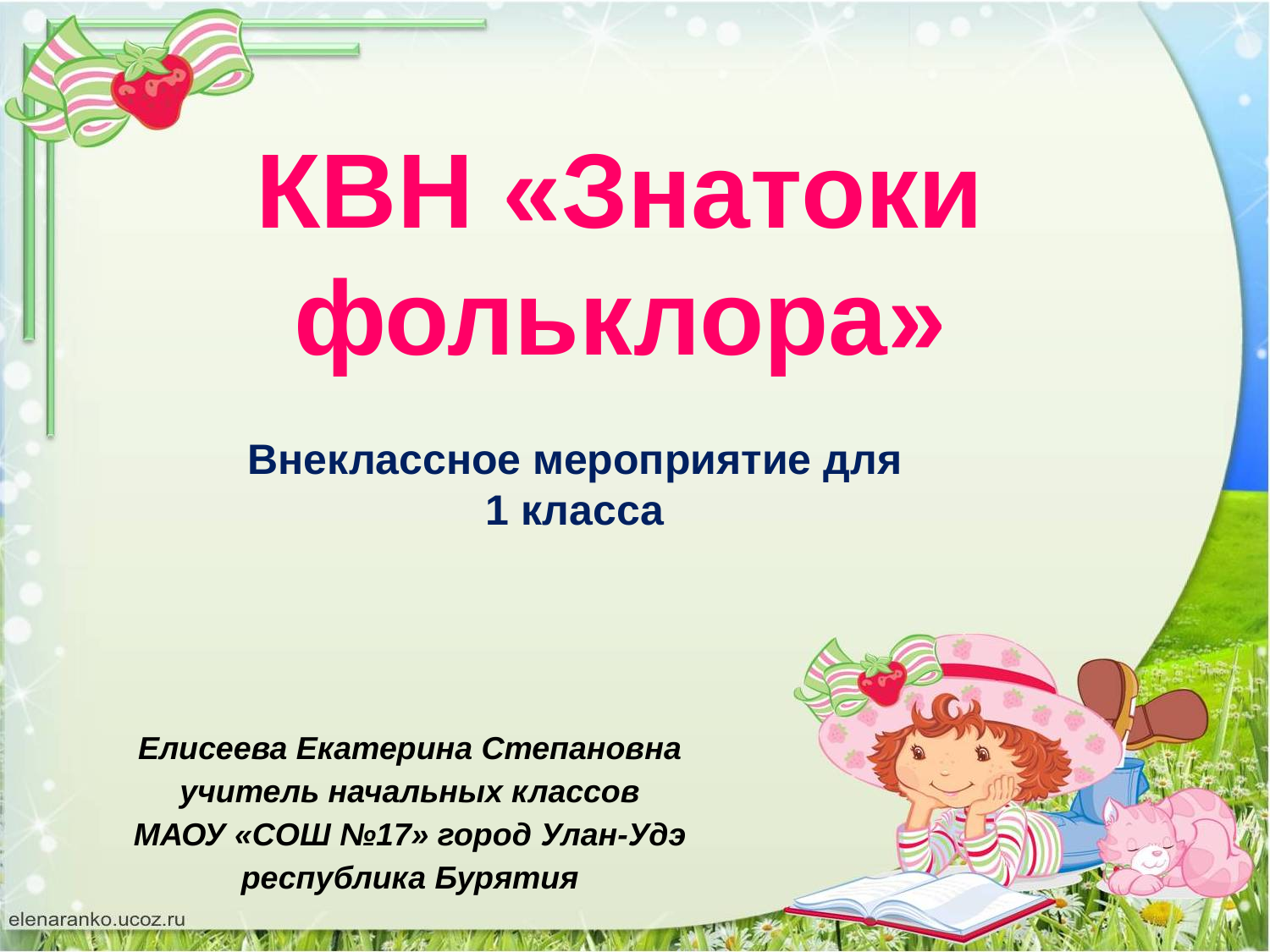

КВН «Знатоки фольклора»
Внеклассное мероприятие для 1 класса
Елисеева Екатерина Степановна
учитель начальных классов
МАОУ «СОШ №17» город Улан-Удэ
республика Бурятия